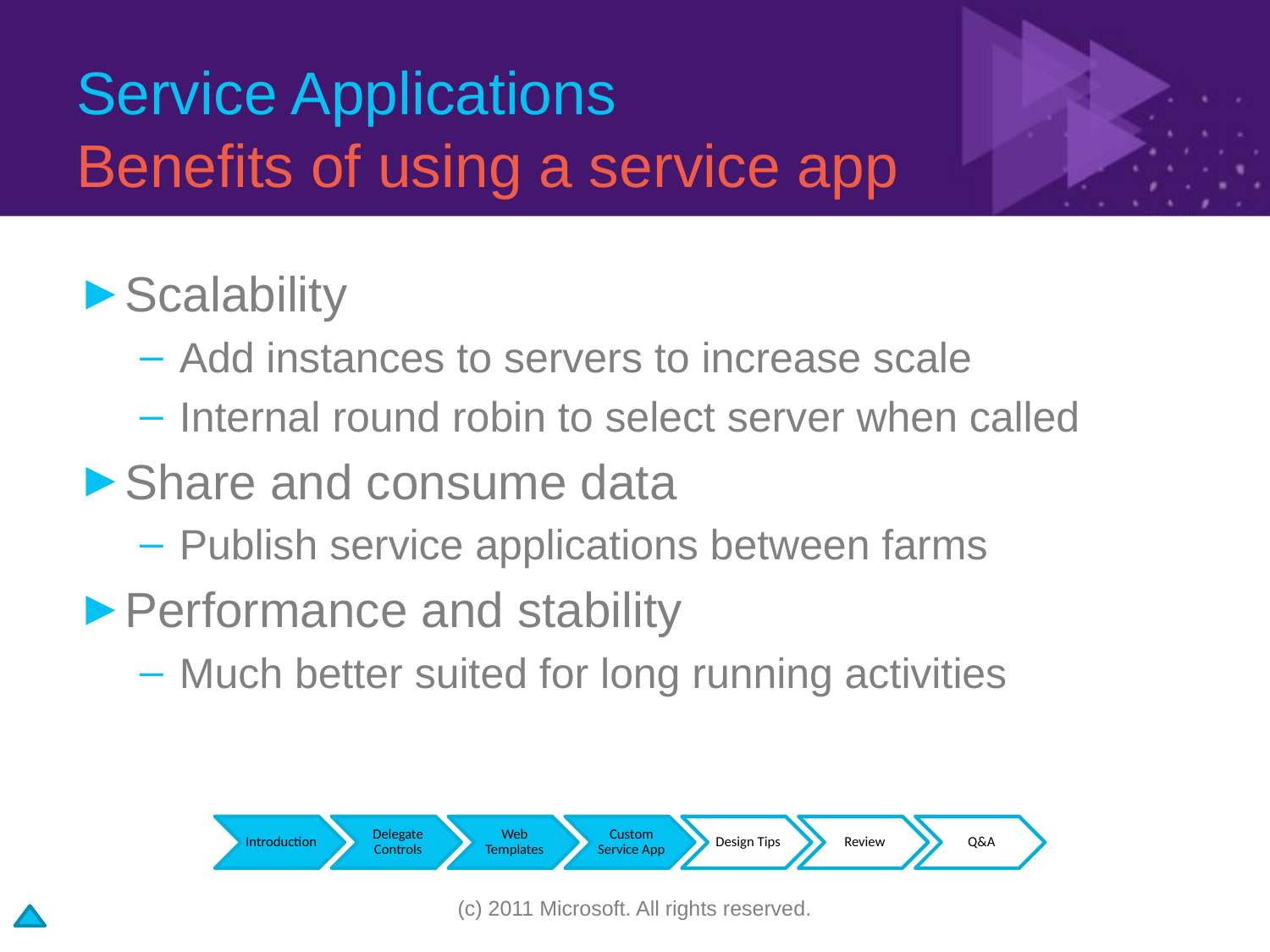

# Service Applications Benefits of using a service app
Scalability
Add instances to servers to increase scale
Internal round robin to select server when called
Share and consume data
Publish service applications between farms
Performance and stability
Much better suited for long running activities

Introduction
Delegate Controls
Web Templates
Custom Service App
Design Tips
Review
Q&A
(c) 2011 Microsoft. All rights reserved.